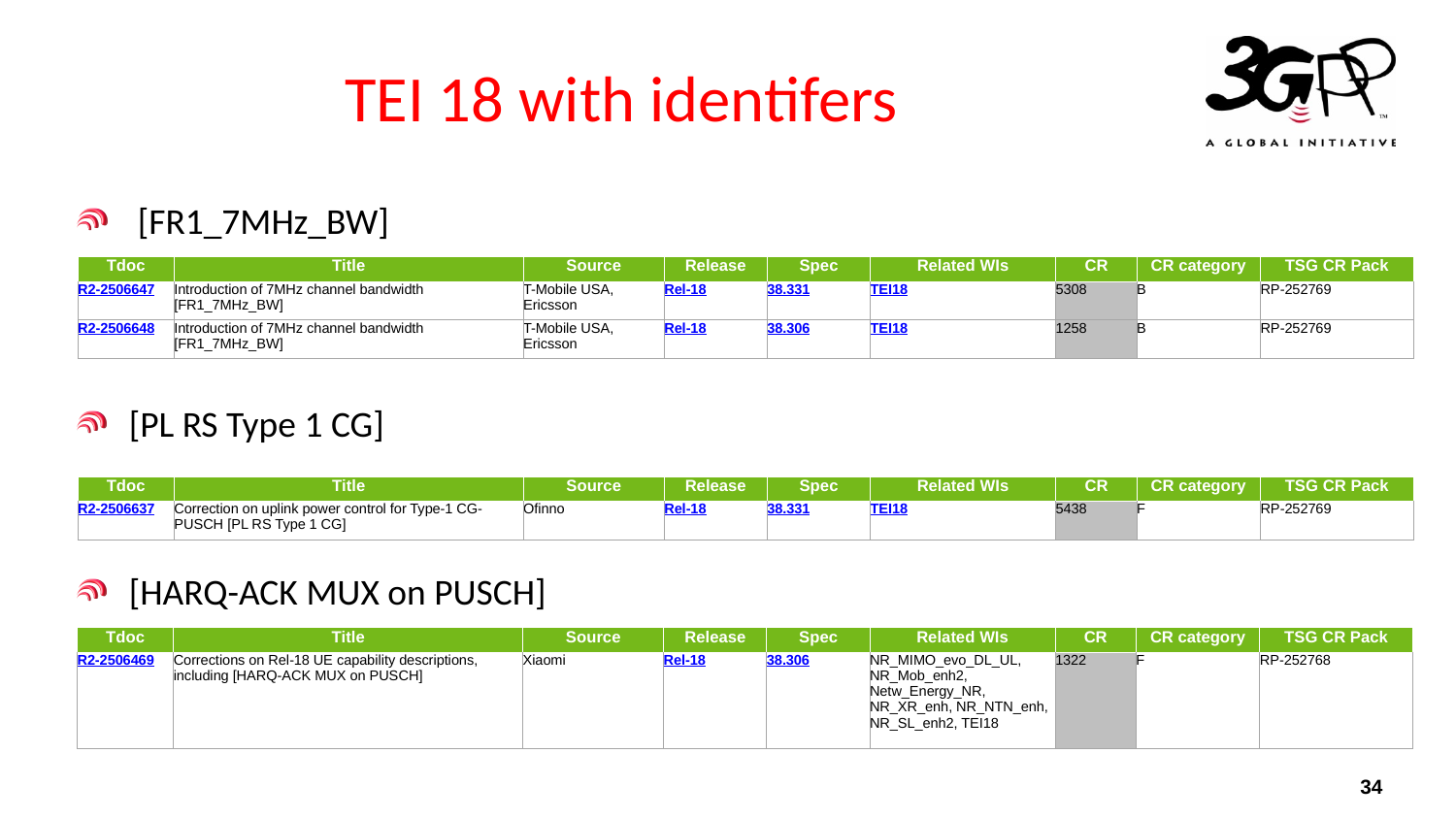

# TEI 18 with identifers
 [FR1_7MHz_BW]
| Tdoc | Title | Source | Release | Spec | Related WIs | CR | CR category | TSG CR Pack |
| --- | --- | --- | --- | --- | --- | --- | --- | --- |
| R2-2506647 | Introduction of 7MHz channel bandwidth [FR1\_7MHz\_BW] | T-Mobile USA, Ericsson | Rel-18 | 38.331 | TEI18 | 5308 | B | RP-252769 |
| R2-2506648 | Introduction of 7MHz channel bandwidth [FR1\_7MHz\_BW] | T-Mobile USA, Ericsson | Rel-18 | 38.306 | TEI18 | 1258 | B | RP-252769 |
[PL RS Type 1 CG]
| Tdoc | Title | Source | Release | Spec | Related WIs | CR | CR category | TSG CR Pack |
| --- | --- | --- | --- | --- | --- | --- | --- | --- |
| R2-2506637 | Correction on uplink power control for Type-1 CG-PUSCH [PL RS Type 1 CG] | Ofinno | Rel-18 | 38.331 | TEI18 | 5438 | F | RP-252769 |
[HARQ-ACK MUX on PUSCH]
| Tdoc | Title | Source | Release | Spec | Related WIs | CR | CR category | TSG CR Pack |
| --- | --- | --- | --- | --- | --- | --- | --- | --- |
| R2-2506469 | Corrections on Rel-18 UE capability descriptions, including [HARQ-ACK MUX on PUSCH] | Xiaomi | Rel-18 | 38.306 | NR\_MIMO\_evo\_DL\_UL, NR\_Mob\_enh2, Netw\_Energy\_NR, NR\_XR\_enh, NR\_NTN\_enh, NR\_SL\_enh2, TEI18 | 1322 | F | RP-252768 |